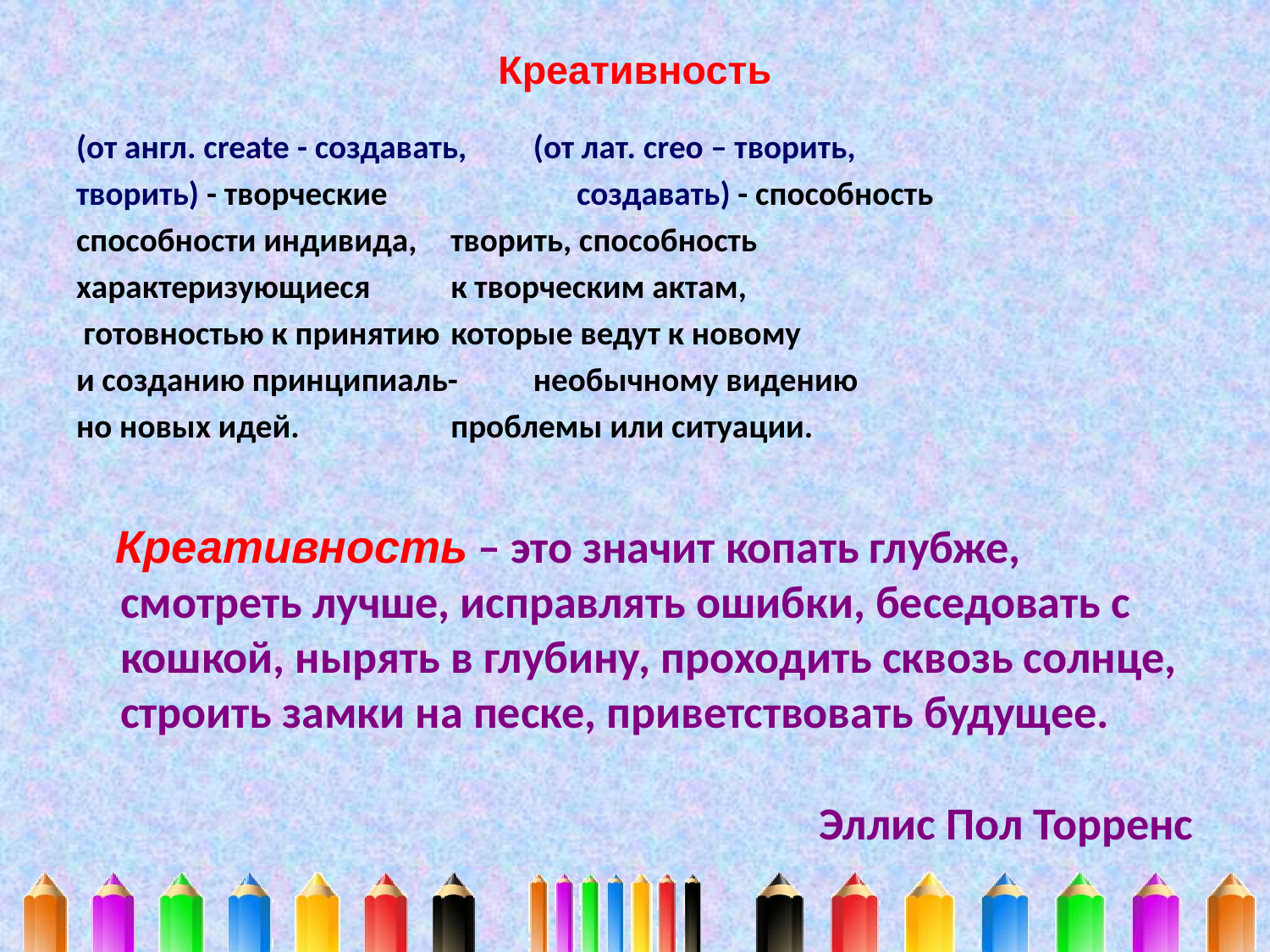

# Креативность
(от англ. create - создавать,		(от лат. сreo – творить,
творить) - творческие 		                 создавать) - способность
способности индивида, 			творить, способность
характеризующиеся			к творческим актам,
 готовностью к принятию		которые ведут к новому
и созданию принципиаль- 		необычному видению
но новых идей.			  	проблемы или ситуации.

     Креативность – это значит копать глубже, смотреть лучше, исправлять ошибки, беседовать с кошкой, нырять в глубину, проходить сквозь солнце, строить замки на песке, приветствовать будущее.

Эллис Пол Торренс